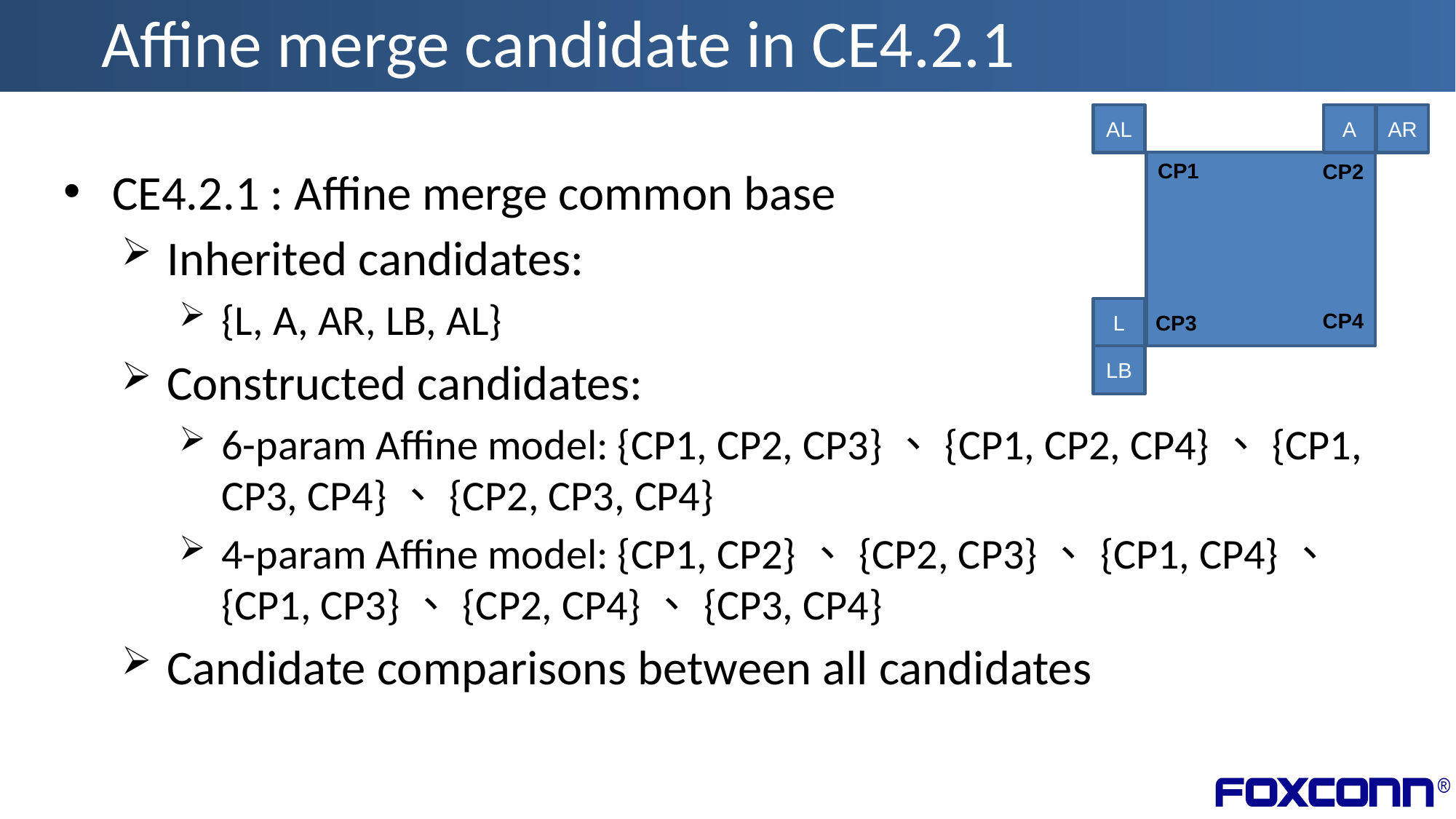

# Affine merge candidate in CE4.2.1
AL
A
AR

CP1
CP2
L
CP4
CP3
LB
CE4.2.1 : Affine merge common base
Inherited candidates:
{L, A, AR, LB, AL}
Constructed candidates:
6-param Affine model: {CP1, CP2, CP3}、{CP1, CP2, CP4}、{CP1, CP3, CP4}、{CP2, CP3, CP4}
4-param Affine model: {CP1, CP2}、{CP2, CP3}、{CP1, CP4}、{CP1, CP3}、{CP2, CP4}、{CP3, CP4}
Candidate comparisons between all candidates

2